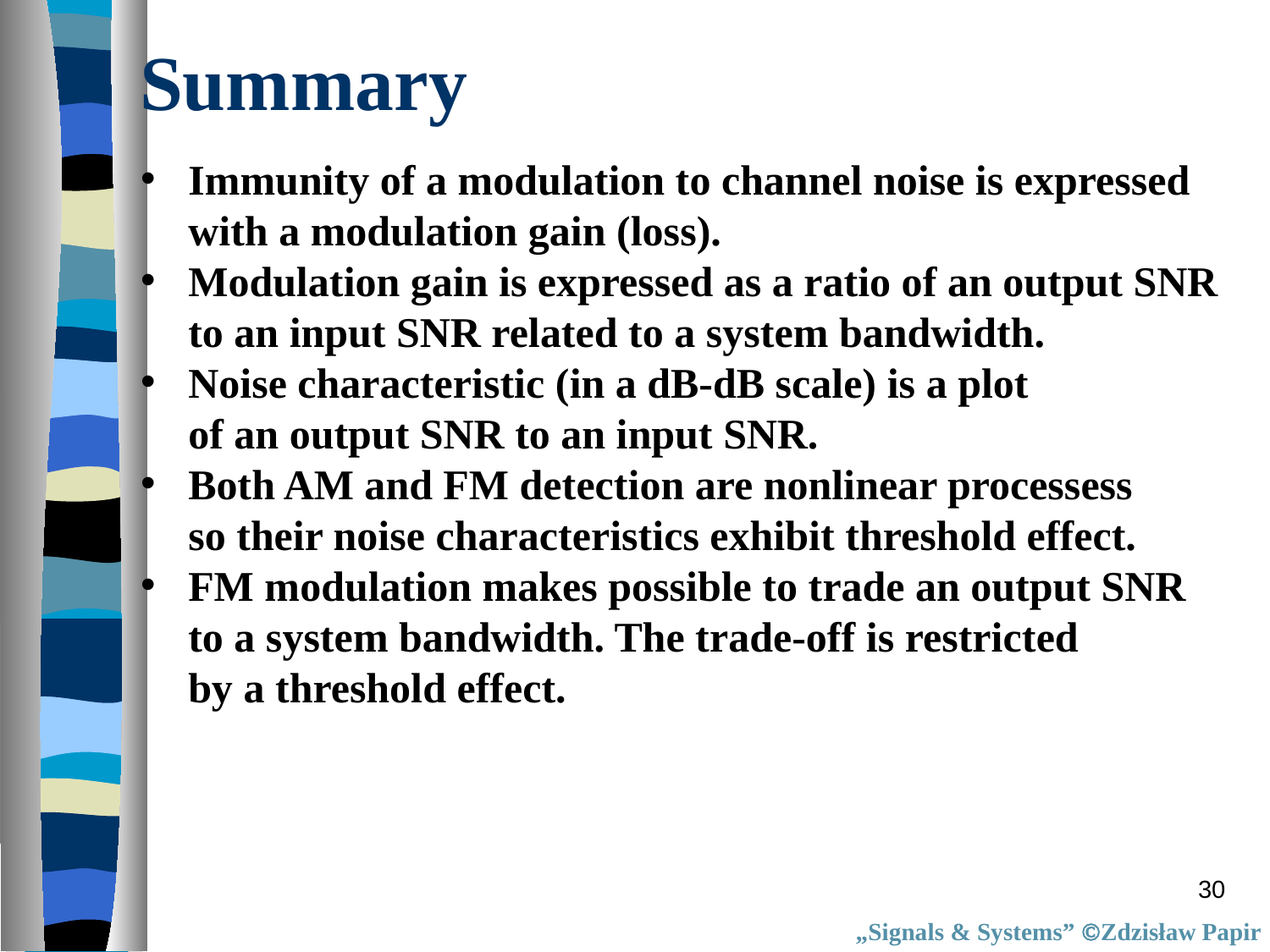

# Summary
Immunity of a modulation to channel noise is expressed
with a modulation gain (loss).
Modulation gain is expressed as a ratio of an output SNR
to an input SNR related to a system bandwidth.
Noise characteristic (in a dB-dB scale) is a plot
of an output SNR to an input SNR.
Both AM and FM detection are nonlinear processess
so their noise characteristics exhibit threshold effect.
FM modulation makes possible to trade an output SNR
to a system bandwidth. The trade-off is restricted
by a threshold effect.

30
„Signals & Systems” ©Zdzisław Papir